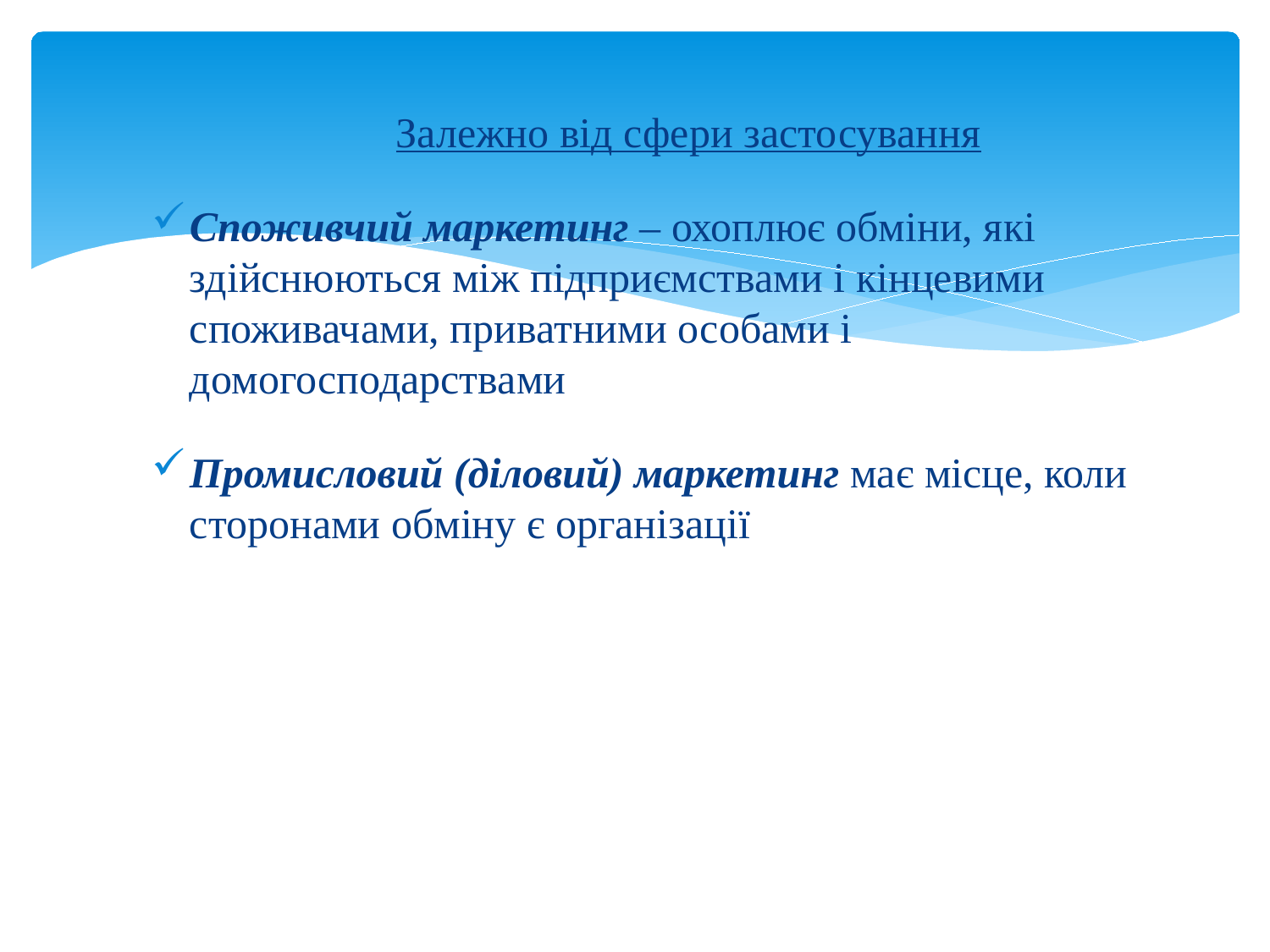

Залежно від сфери застосування

Споживчий маркетинг – охоплює обміни, які здійснюються між підприємствами і кінцевими споживачами, приватними особами і домогосподарствами

Промисловий (діловий) маркетинг має місце, коли сторонами обміну є організації